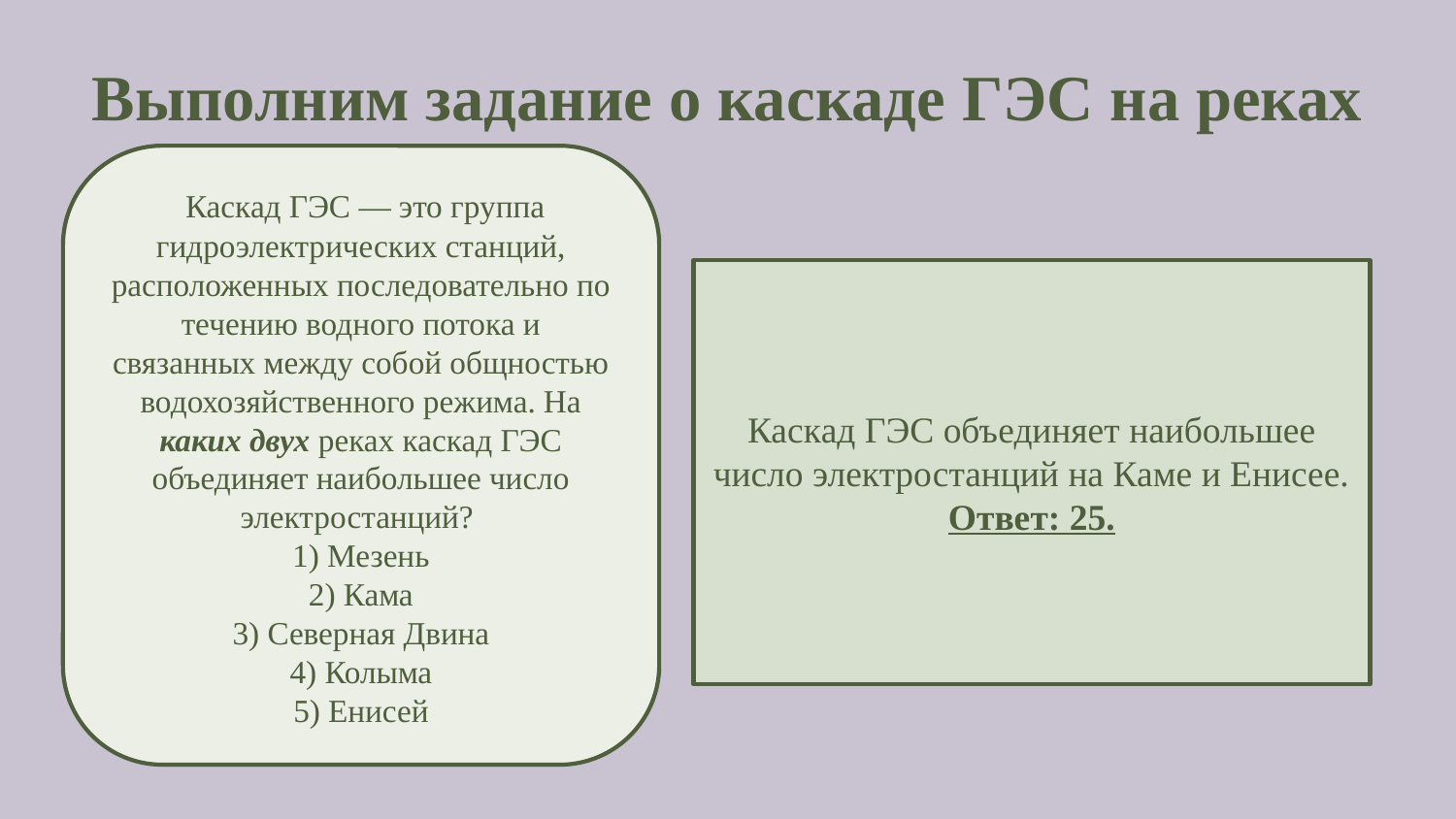

# Выполним задание о каскаде ГЭС на реках
 Каскад ГЭС — это группа гидроэлектрических станций, расположенных последовательно по течению водного потока и связанных между собой общностью водохозяйственного режима. На каких двух реках каскад ГЭС объединяет наибольшее число электростанций?
1) Мезень
2) Кама
3) Северная Двина
4) Колыма
5) Енисей
Каскад ГЭС объединяет наибольшее число электростанций на Каме и Енисее. Ответ: 25.